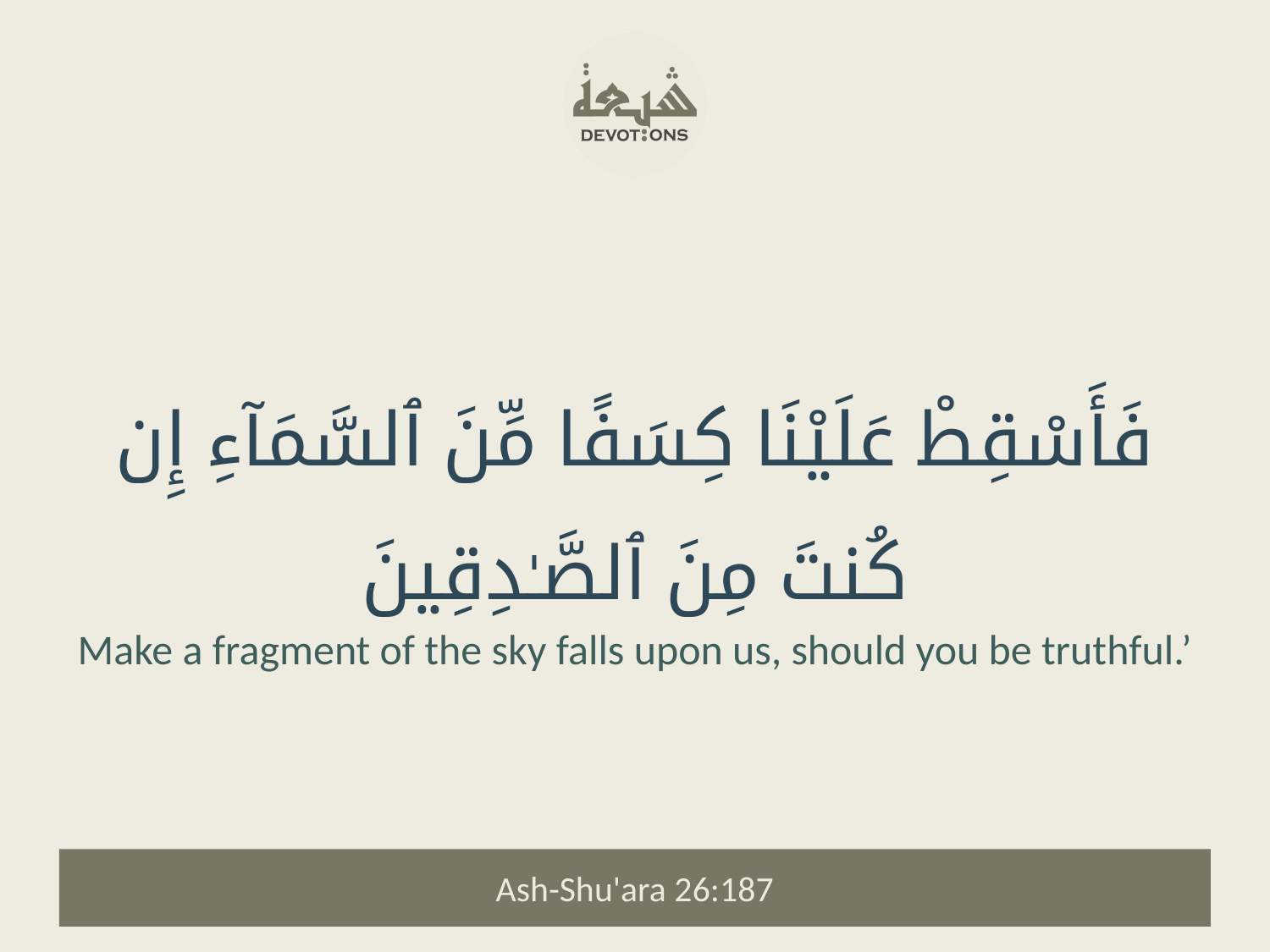

فَأَسْقِطْ عَلَيْنَا كِسَفًا مِّنَ ٱلسَّمَآءِ إِن كُنتَ مِنَ ٱلصَّـٰدِقِينَ
Make a fragment of the sky falls upon us, should you be truthful.’
Ash-Shu'ara 26:187